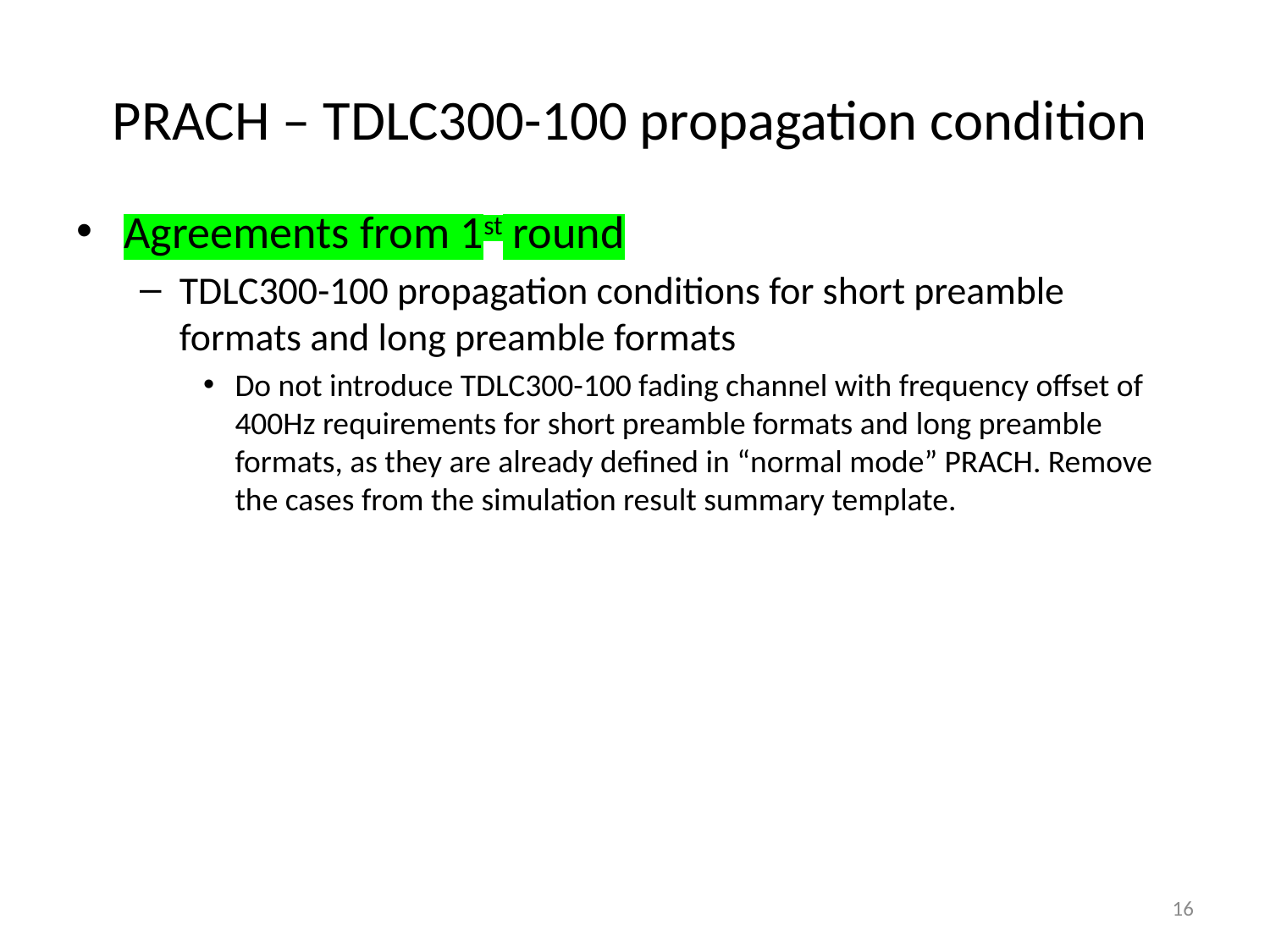

# PRACH – TDLC300-100 propagation condition
Agreements from 1st round
TDLC300-100 propagation conditions for short preamble formats and long preamble formats
Do not introduce TDLC300-100 fading channel with frequency offset of 400Hz requirements for short preamble formats and long preamble formats, as they are already defined in “normal mode” PRACH. Remove the cases from the simulation result summary template.

16